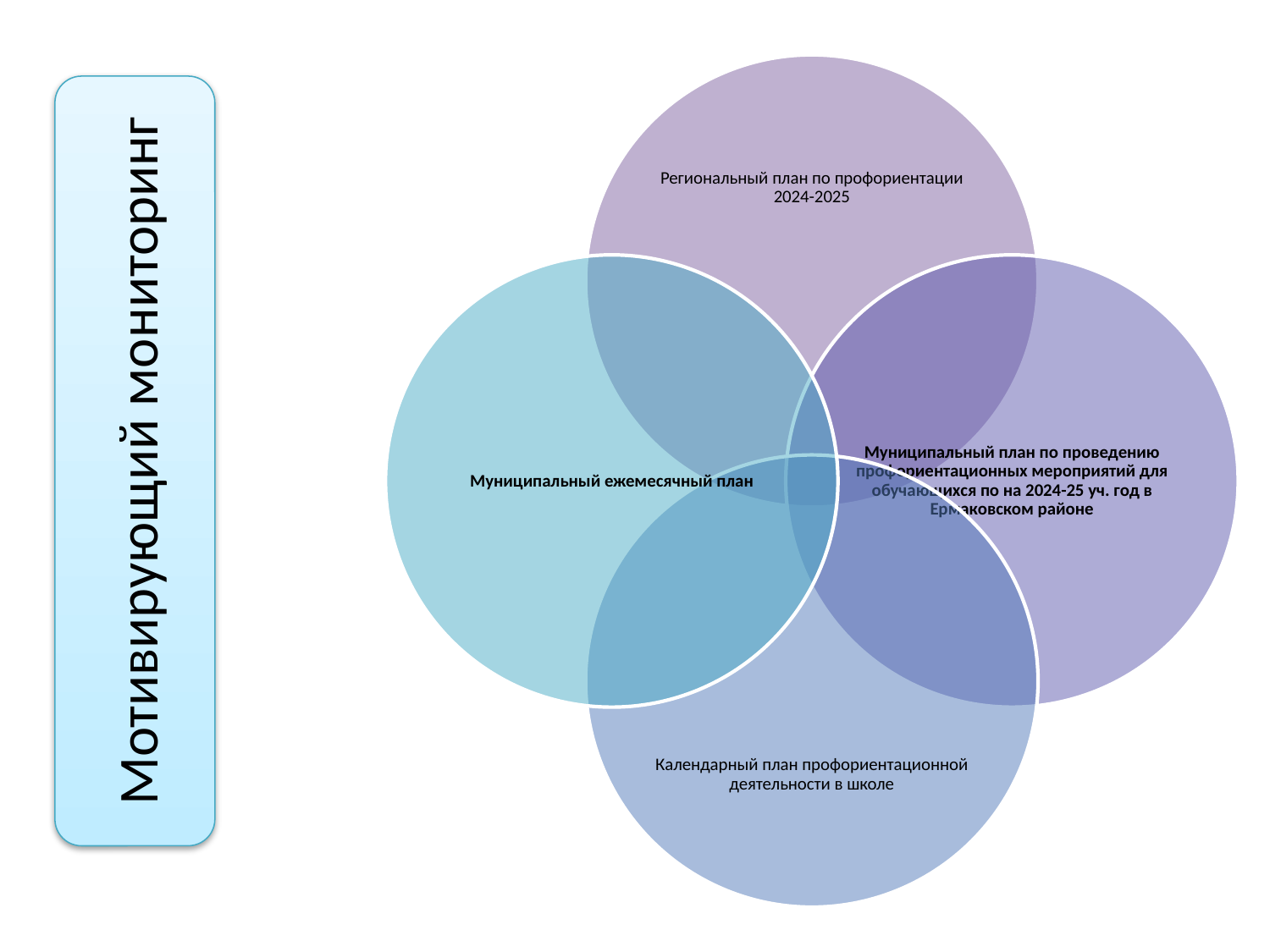

Региональный план по профориентации 2024-2025
Муниципальный план по проведению профориентационных мероприятий для обучающихся по на 2024-25 уч. год в Ермаковском районе
Календарный план профориентационной деятельности в школе
Муниципальный ежемесячный план
Мотивирующий мониторинг